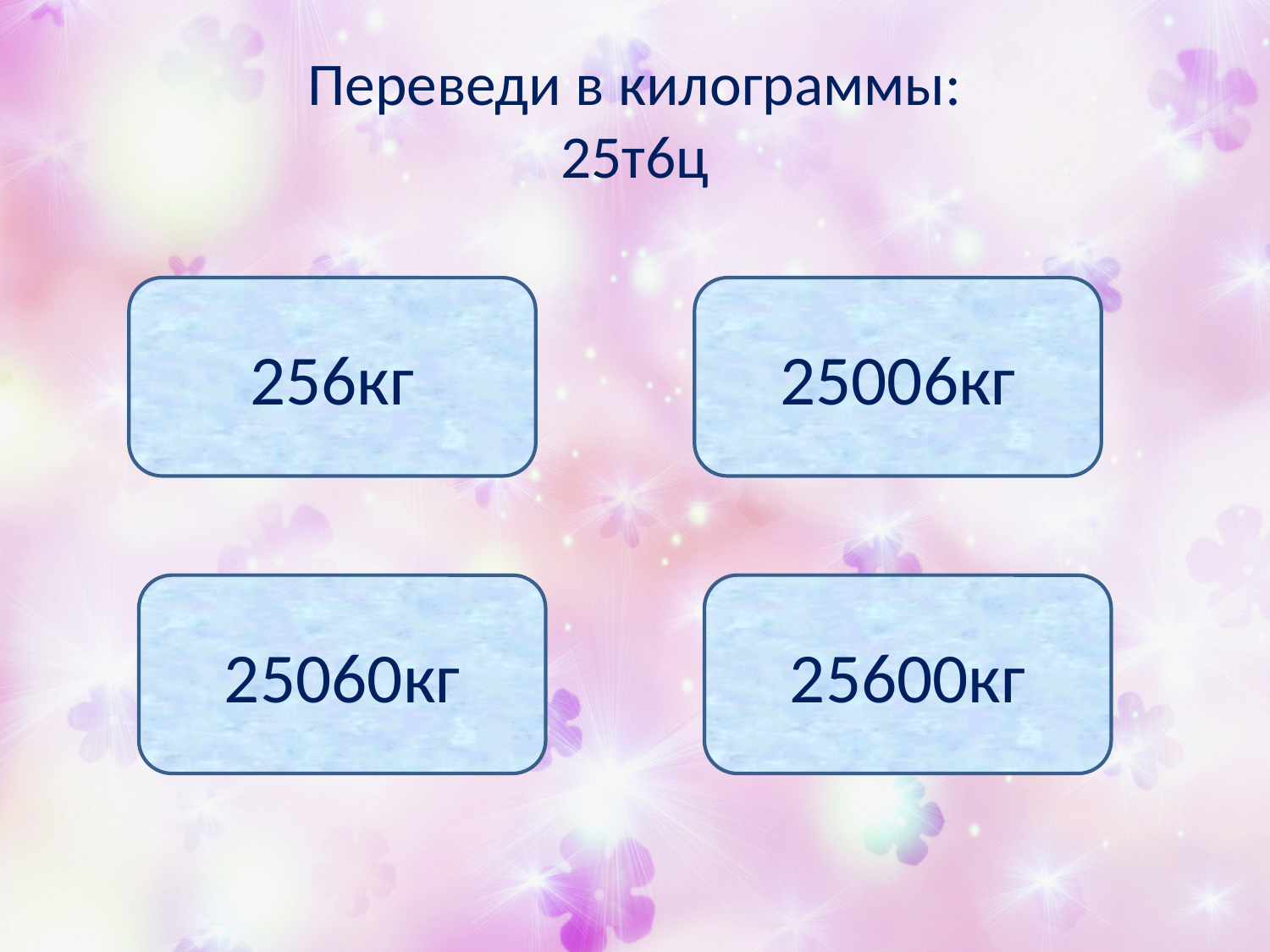

# Переведи в килограммы: 25т6ц
256кг
25006кг
25060кг
25600кг